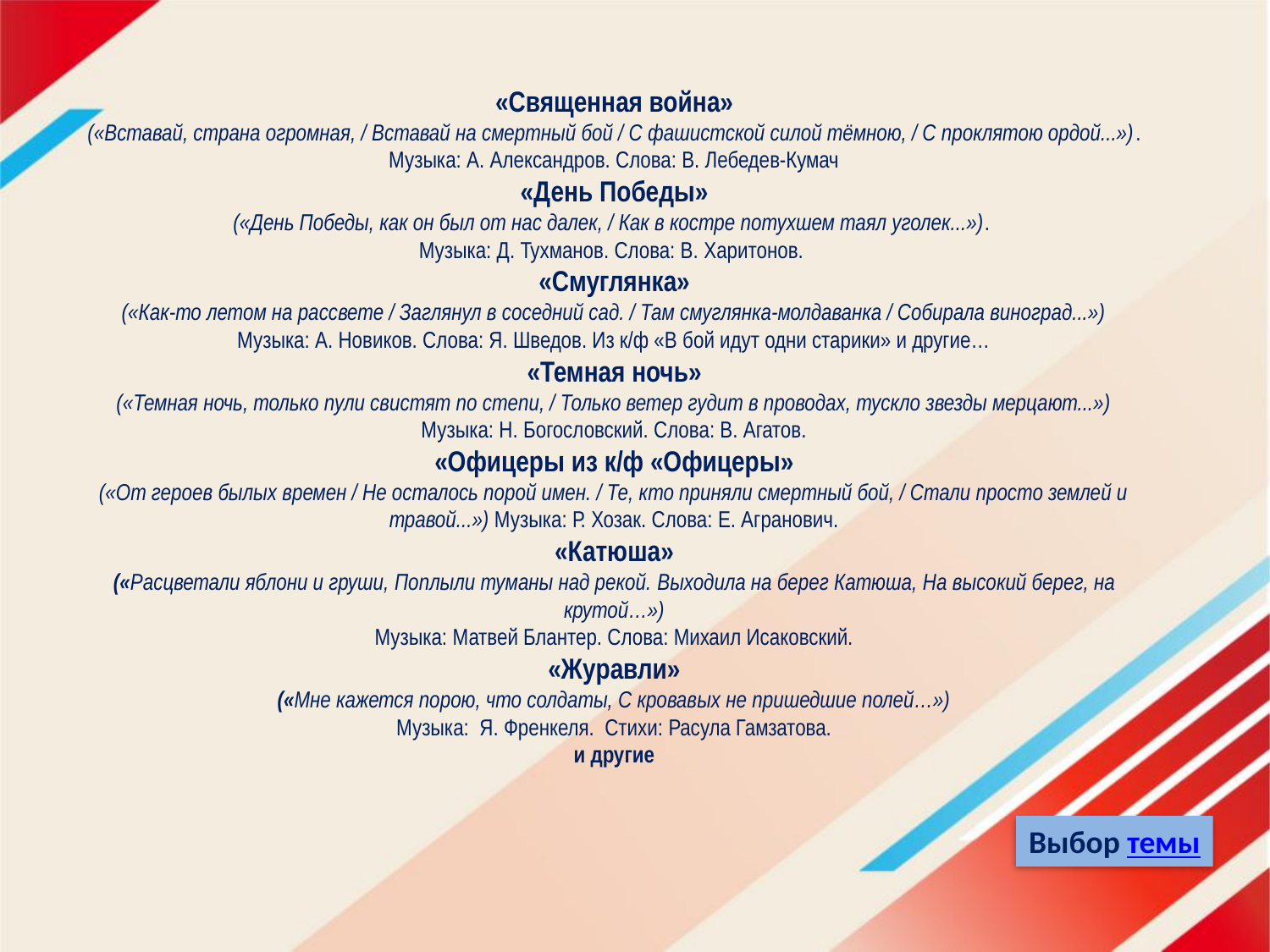

# «Священная война» («Вставай, страна огромная, / Вставай на смертный бой / С фашистской силой тёмною, / С проклятою ордой...»). Музыка: А. Александров. Слова: В. Лебедев-Кумач «День Победы» («День Победы, как он был от нас далек, / Как в костре потухшем таял уголек...»). Музыка: Д. Тухманов. Слова: В. Харитонов.  «Смуглянка» («Как-то летом на рассвете / Заглянул в соседний сад. / Там смуглянка-молдаванка / Собирала виноград...») Музыка: А. Новиков. Слова: Я. Шведов. Из к/ф «В бой идут одни старики» и другие… «Темная ночь» («Темная ночь, только пули свистят по степи, / Только ветер гудит в проводах, тускло звезды мерцают...») Музыка: Н. Богословский. Слова: В. Агатов. «Офицеры из к/ф «Офицеры» («От героев былых времен / Не осталось порой имен. / Те, кто приняли смертный бой, / Стали просто землей и травой...») Музыка: Р. Хозак. Слова: Е. Агранович. «Катюша» («Расцветали яблони и груши, Поплыли туманы над рекой. Выходила на берег Катюша, На высокий берег, на крутой…») Музыка: Матвей Блантер. Слова: Михаил Исаковский. «Журавли» («Мне кажется порою, что солдаты, С кровавых не пришедшие полей…») Музыка:  Я. Френкеля.  Стихи: Расула Гамзатова. и другие